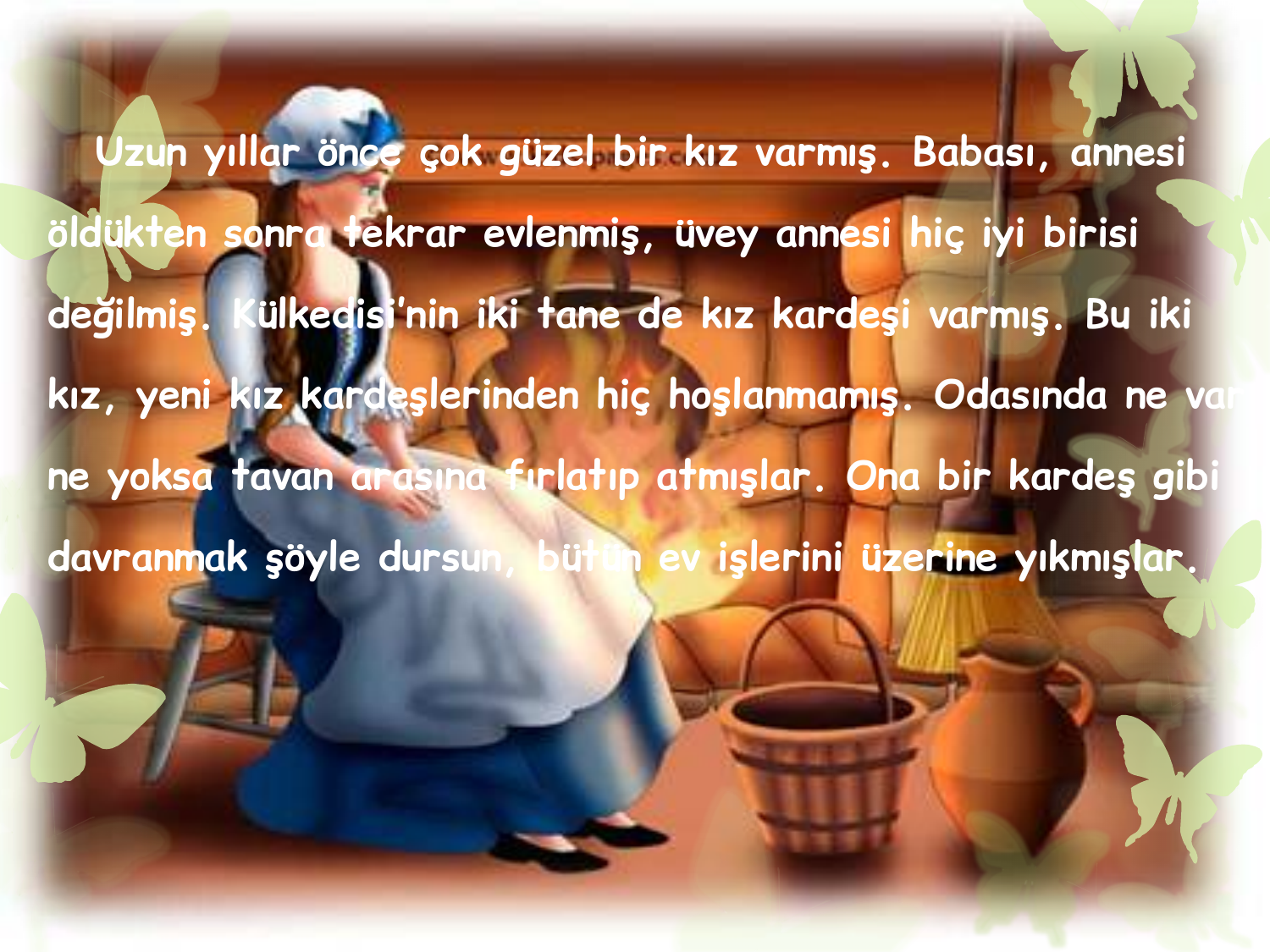

Uzun yıllar önce çok güzel bir kız varmış. Babası, annesi öldükten sonra tekrar evlenmiş, üvey annesi hiç iyi birisi değilmiş. Külkedisi’nin iki tane de kız kardeşi varmış. Bu iki kız, yeni kız kardeşlerinden hiç hoşlanmamış. Odasında ne var ne yoksa tavan arasına fırlatıp atmışlar. Ona bir kardeş gibi davranmak şöyle dursun, bütün ev işlerini üzerine yıkmışlar.